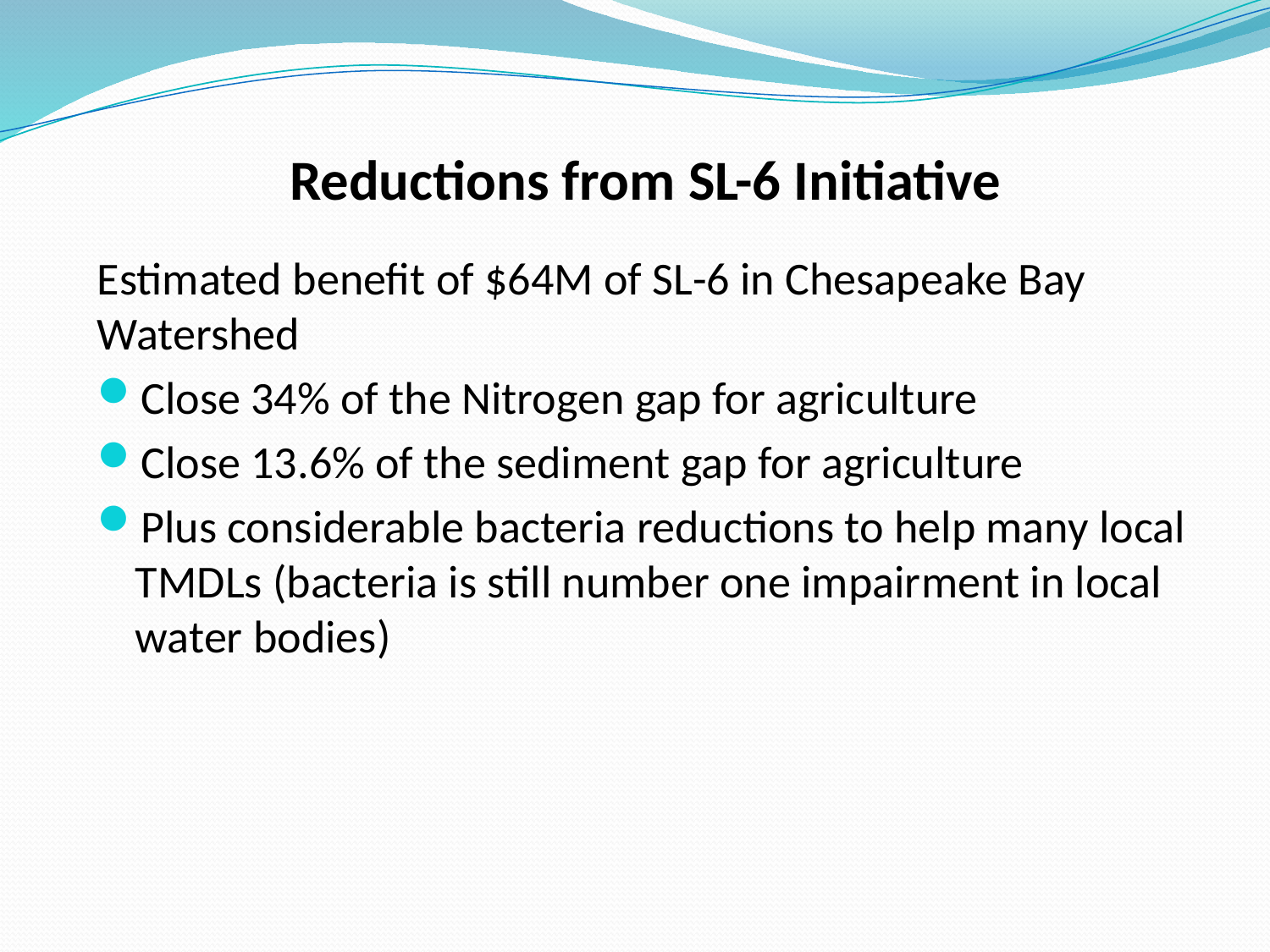

# Reductions from SL-6 Initiative
Estimated benefit of $64M of SL-6 in Chesapeake Bay Watershed
Close 34% of the Nitrogen gap for agriculture
Close 13.6% of the sediment gap for agriculture
Plus considerable bacteria reductions to help many local TMDLs (bacteria is still number one impairment in local water bodies)